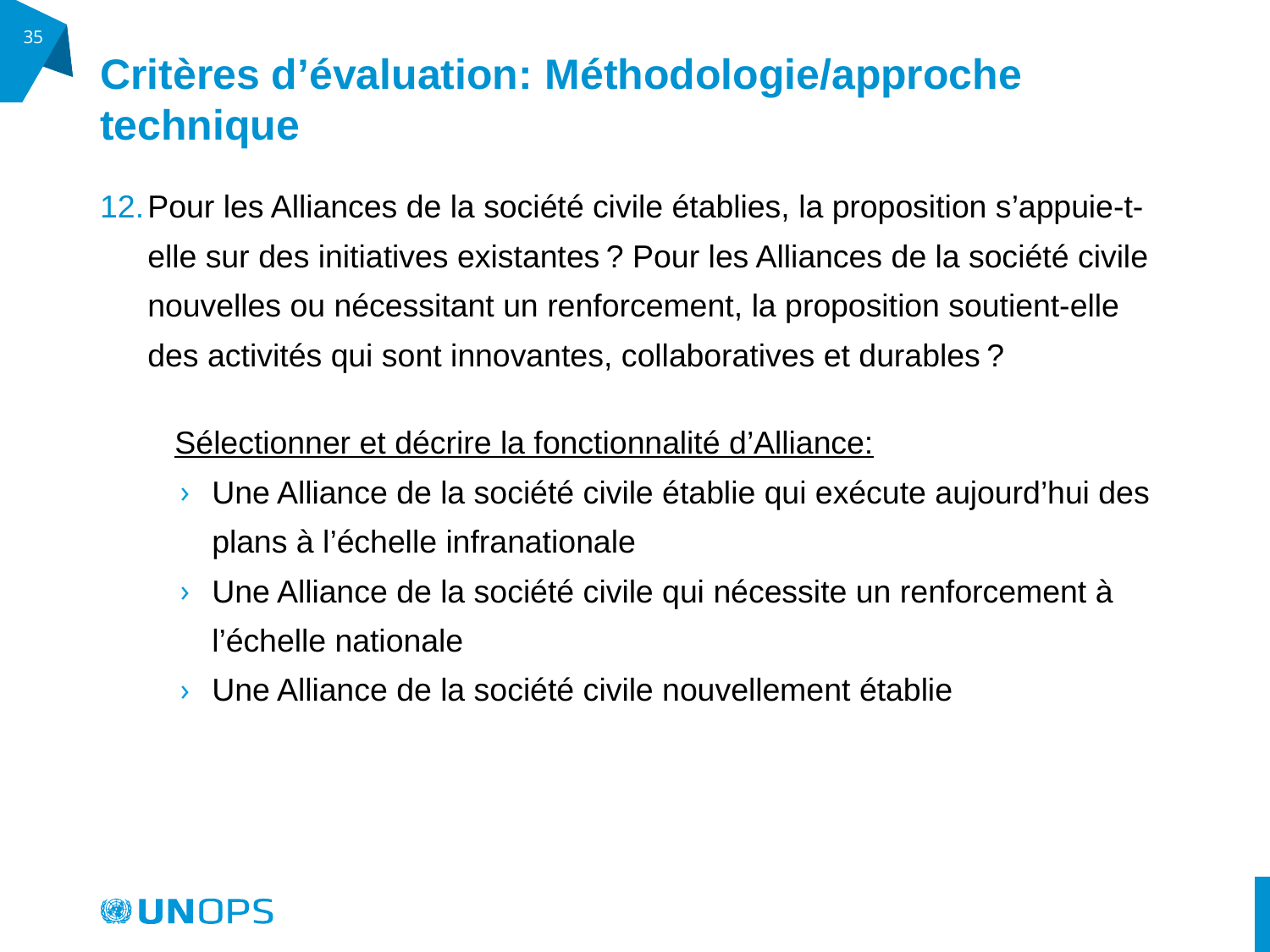

35
# Critères d’évaluation: Méthodologie/approche technique
Pour les Alliances de la société civile établies, la proposition s’appuie-t-elle sur des initiatives existantes ? Pour les Alliances de la société civile nouvelles ou nécessitant un renforcement, la proposition soutient-elle des activités qui sont innovantes, collaboratives et durables ?
Sélectionner et décrire la fonctionnalité d’Alliance:
Une Alliance de la société civile établie qui exécute aujourd’hui des plans à l’échelle infranationale
Une Alliance de la société civile qui nécessite un renforcement à l’échelle nationale
Une Alliance de la société civile nouvellement établie